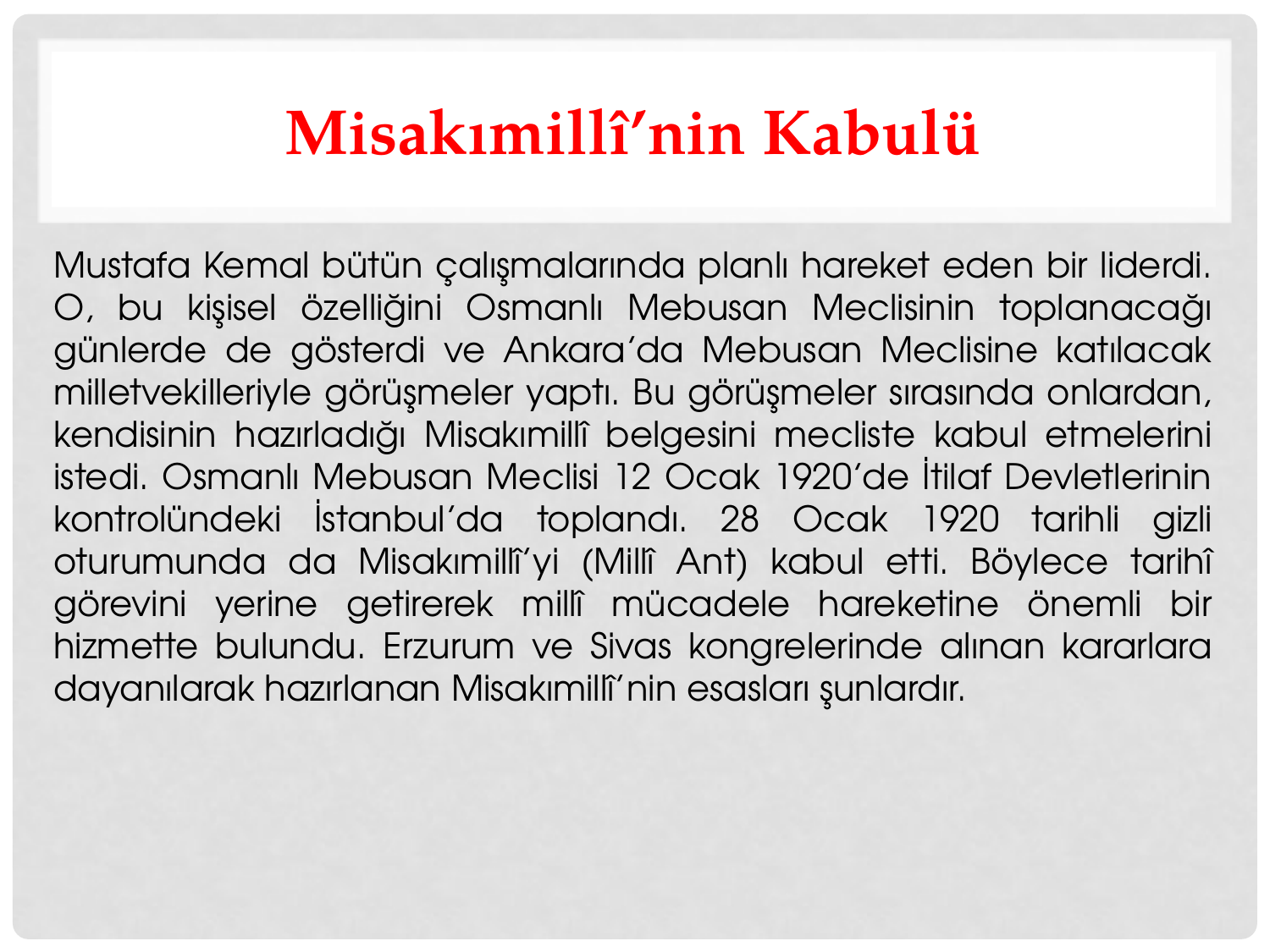

# Misakımillî’nin Kabulü
Mustafa Kemal bütün çalışmalarında planlı hareket eden bir liderdi. O, bu kişisel özelliğini Osmanlı Mebusan Meclisinin toplanacağı günlerde de gösterdi ve Ankara’da Mebusan Meclisine katılacak milletvekilleriyle görüşmeler yaptı. Bu görüşmeler sırasında onlardan, kendisinin hazırladığı Misakımillî belgesini mecliste kabul etmelerini istedi. Osmanlı Mebusan Meclisi 12 Ocak 1920’de İtilaf Devletlerinin kontrolündeki İstanbul’da toplandı. 28 Ocak 1920 tarihli gizli oturumunda da Misakımillî’yi (Millî Ant) kabul etti. Böylece tarihî görevini yerine getirerek millî mücadele hareketine önemli bir hizmette bulundu. Erzurum ve Sivas kongrelerinde alınan kararlara dayanılarak hazırlanan Misakımillî’nin esasları şunlardır.